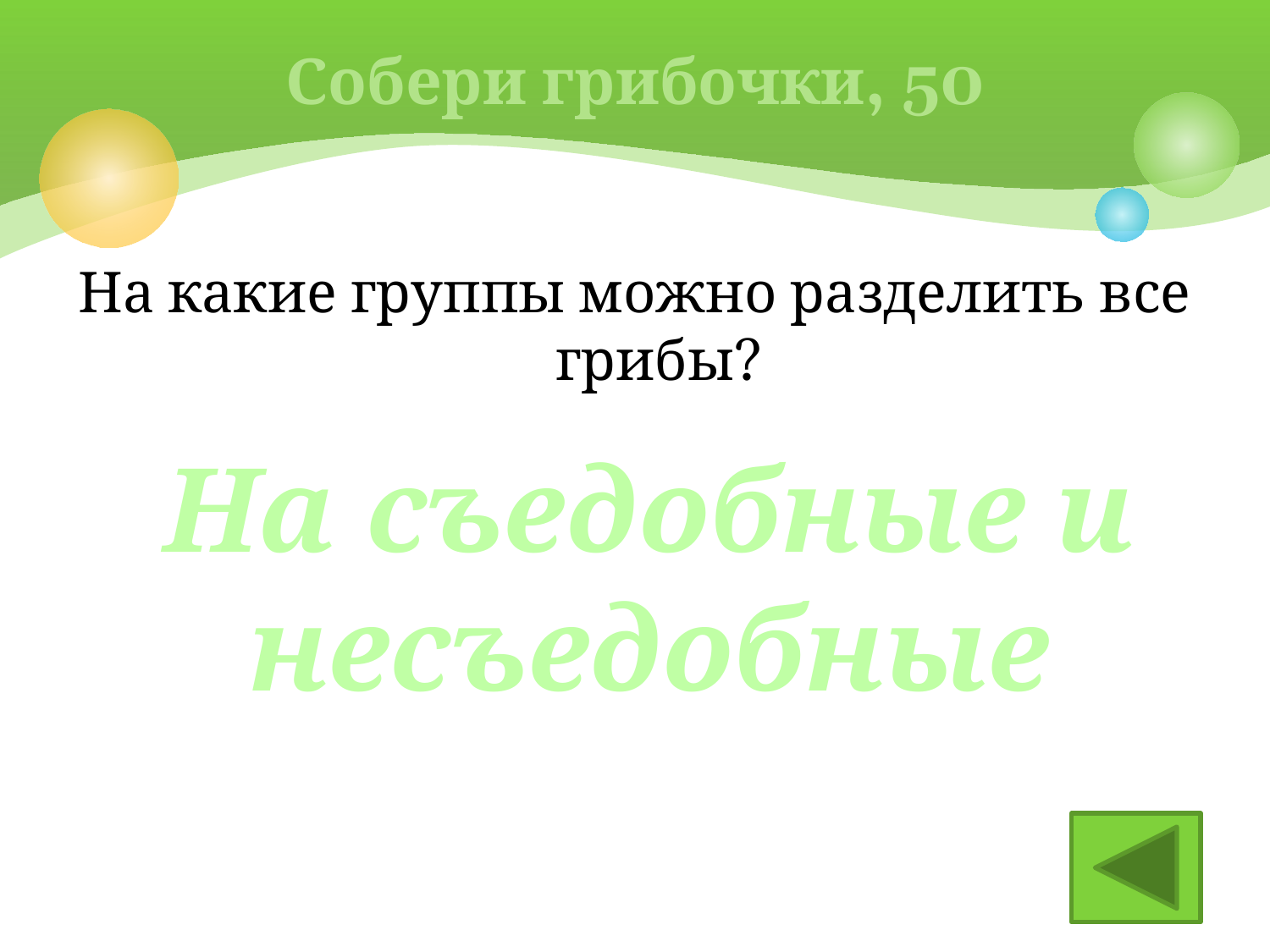

# Собери грибочки, 50
На какие группы можно разделить все грибы?
На съедобные и несъедобные